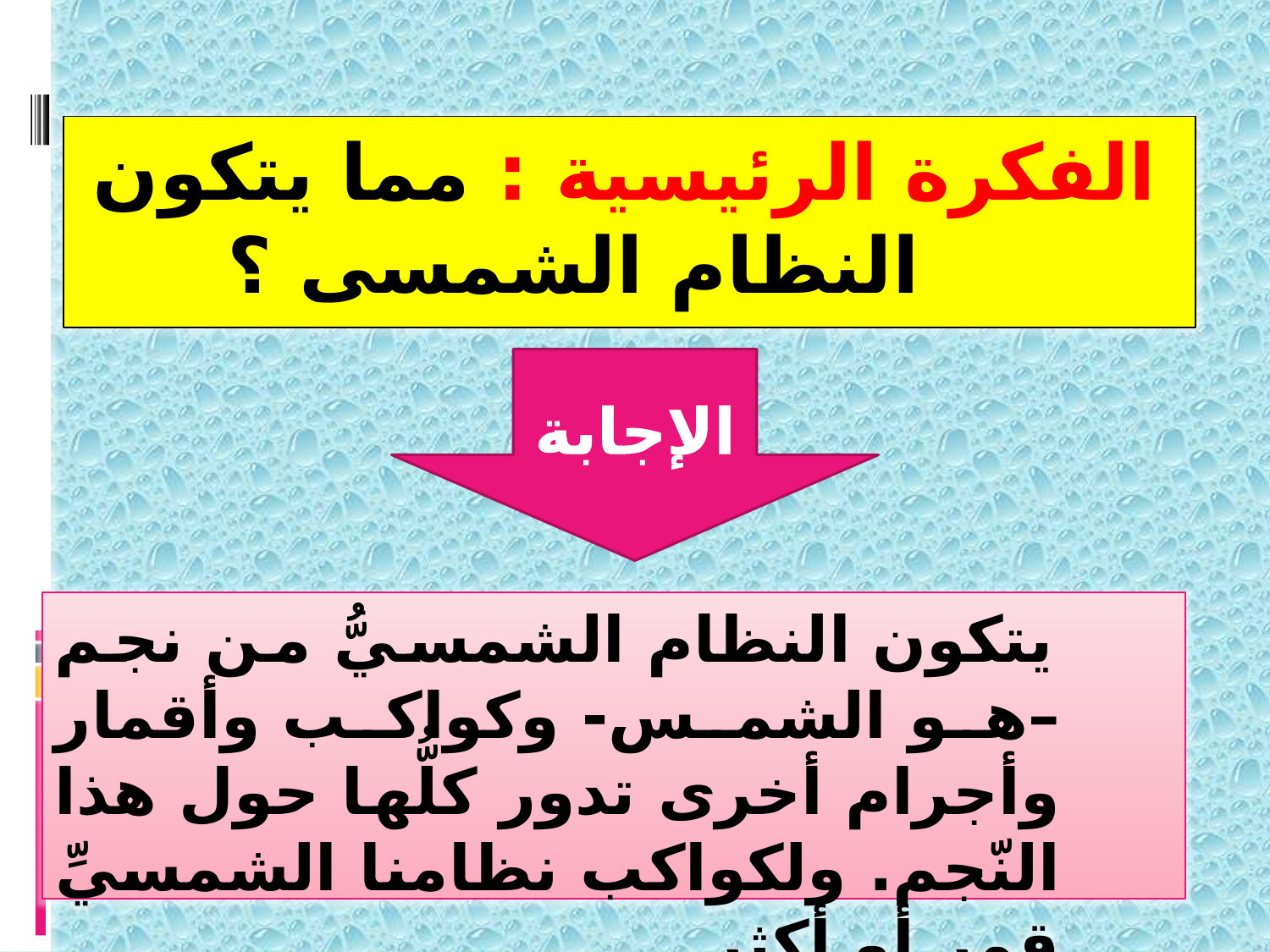

الفكرة الرئيسية : مما يتكون النظام الشمسى ؟
الإجابة
     يتكون النظام الشمسيُّ من نجم –هو الشمس- وكواكب وأقمار وأجرام أخرى تدور كلُّها حول هذا النّجم. ولكواكب نظامنا الشمسيِّ قمر أو أكثر.